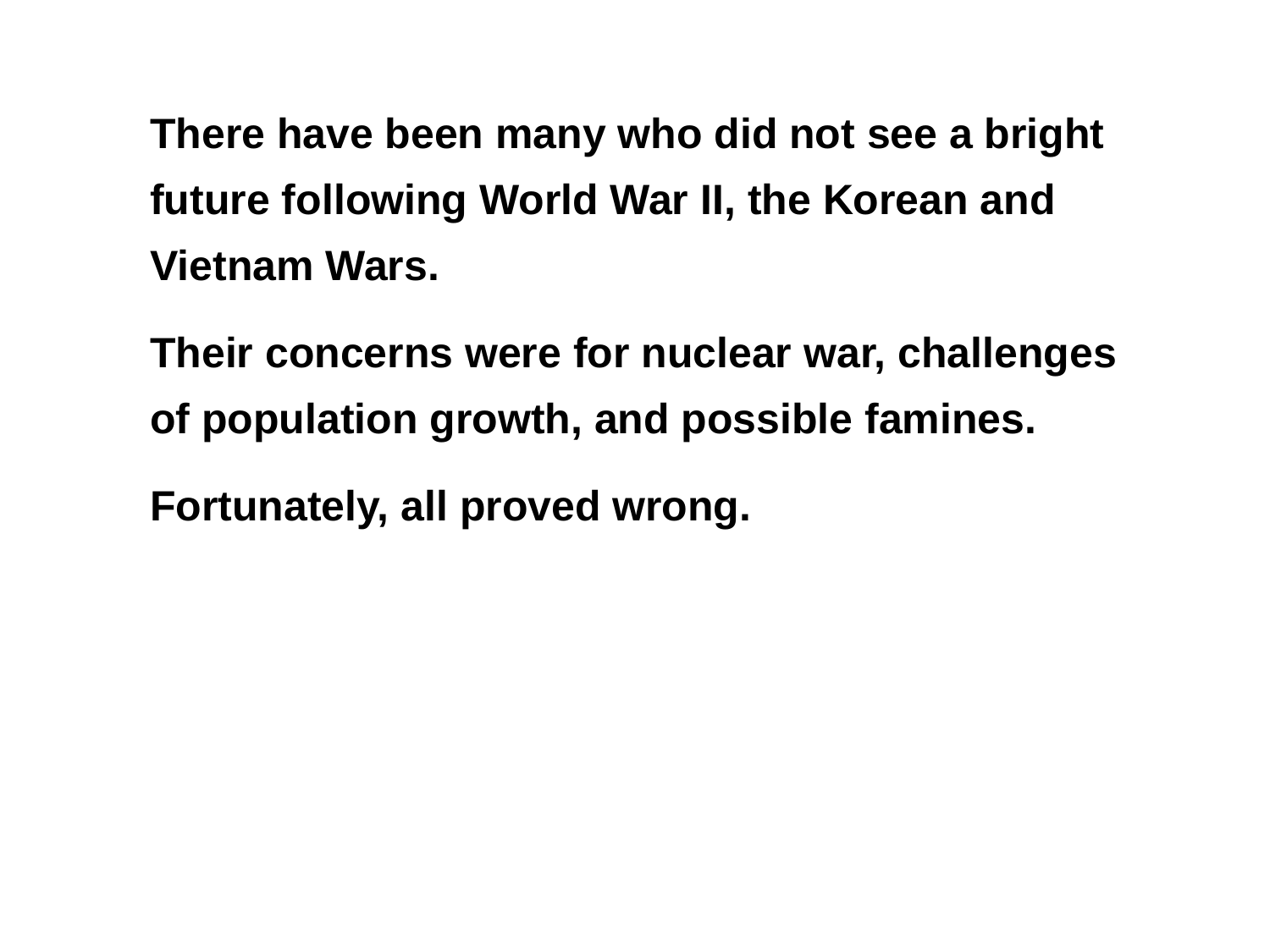

There have been many who did not see a bright future following World War II, the Korean and  Vietnam Wars.
Their concerns were for nuclear war, challenges of population growth, and possible famines.
Fortunately, all proved wrong.